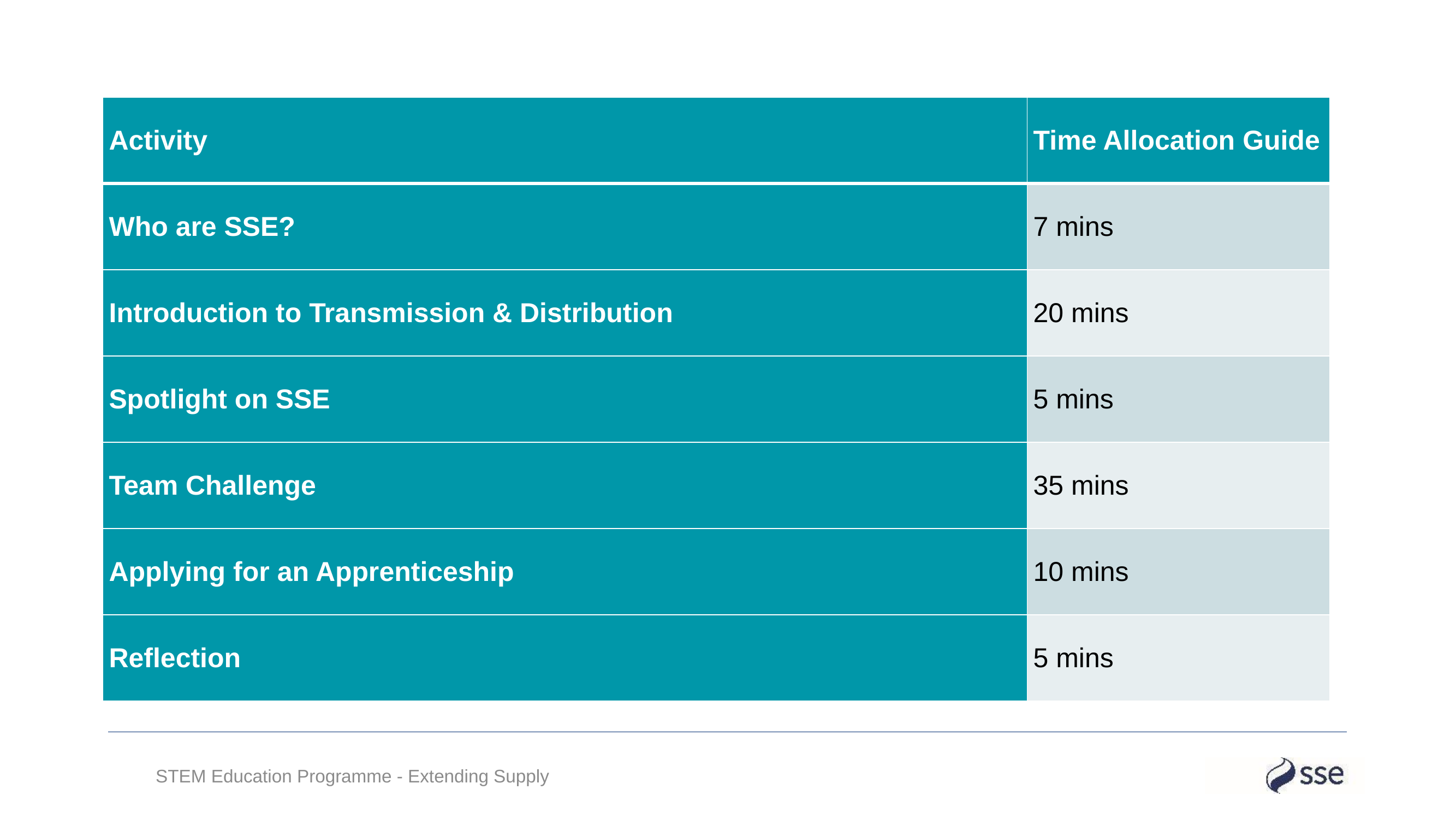

| Activity | Time Allocation Guide |
| --- | --- |
| Who are SSE? | 7 mins |
| Introduction to Transmission & Distribution | 20 mins |
| Spotlight on SSE | 5 mins |
| Team Challenge | 35 mins |
| Applying for an Apprenticeship | 10 mins |
| Reflection | 5 mins |
STEM Education Programme - Extending Supply